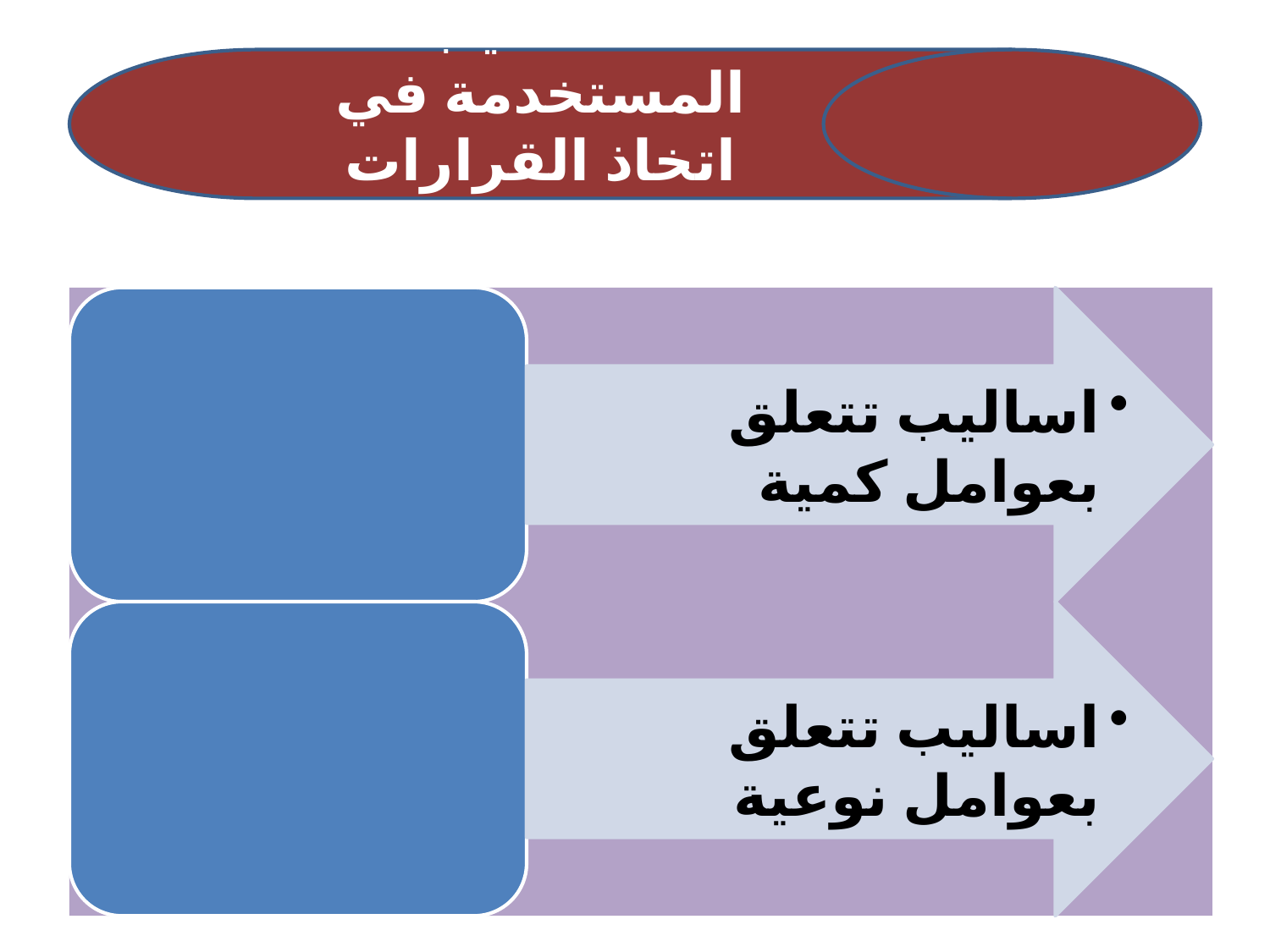

#
الاساليب المستخدمة في اتخاذ القرارات المتعلقة بالمنتوج
اساليب تتعلق بعوامل كمية
اساليب تتعلق بعوامل نوعية